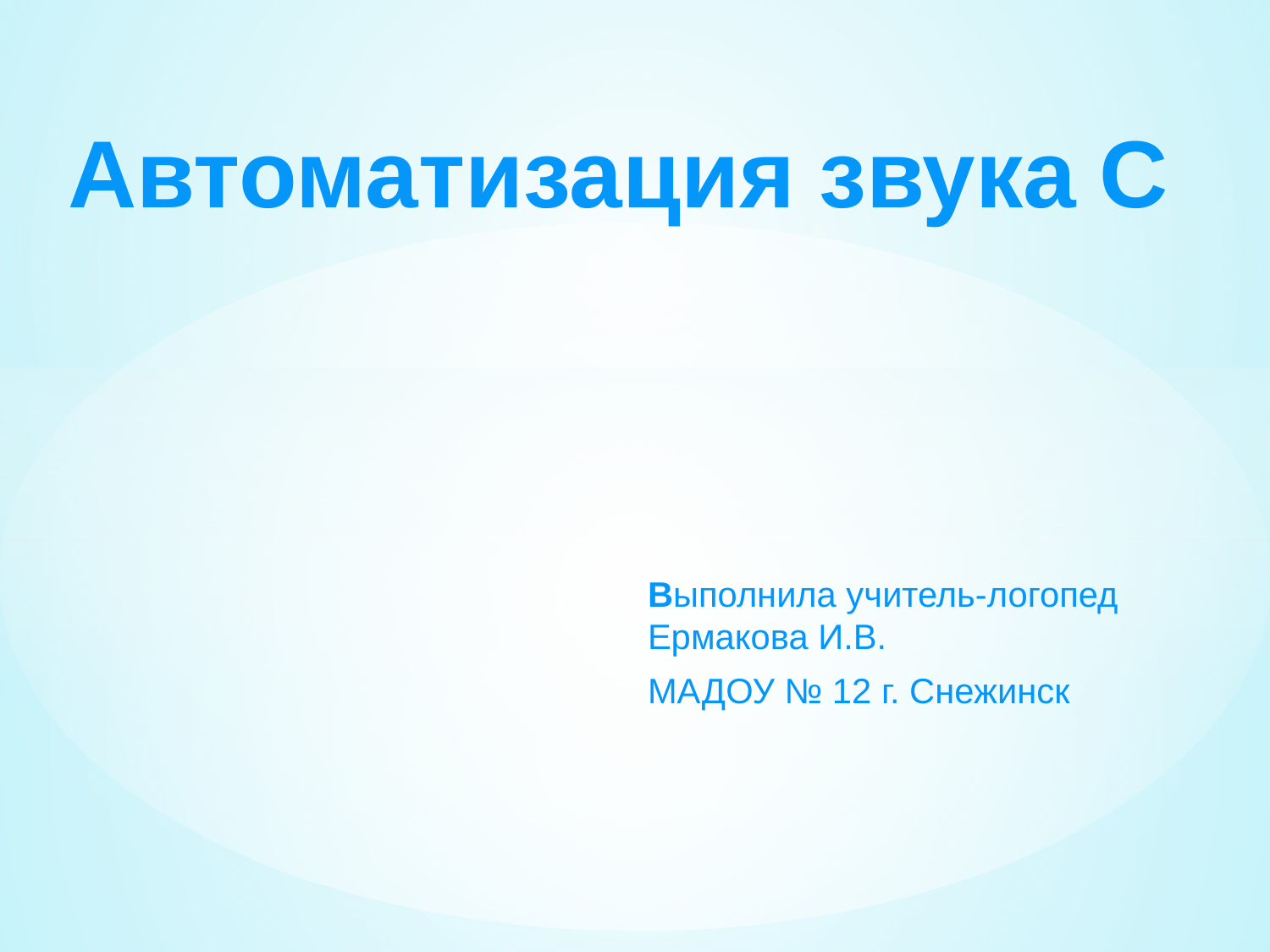

# Автоматизация звука С
                                                       Выполнила учитель-логопед Ермакова И.В.
МАДОУ № 12 г. Снежинск